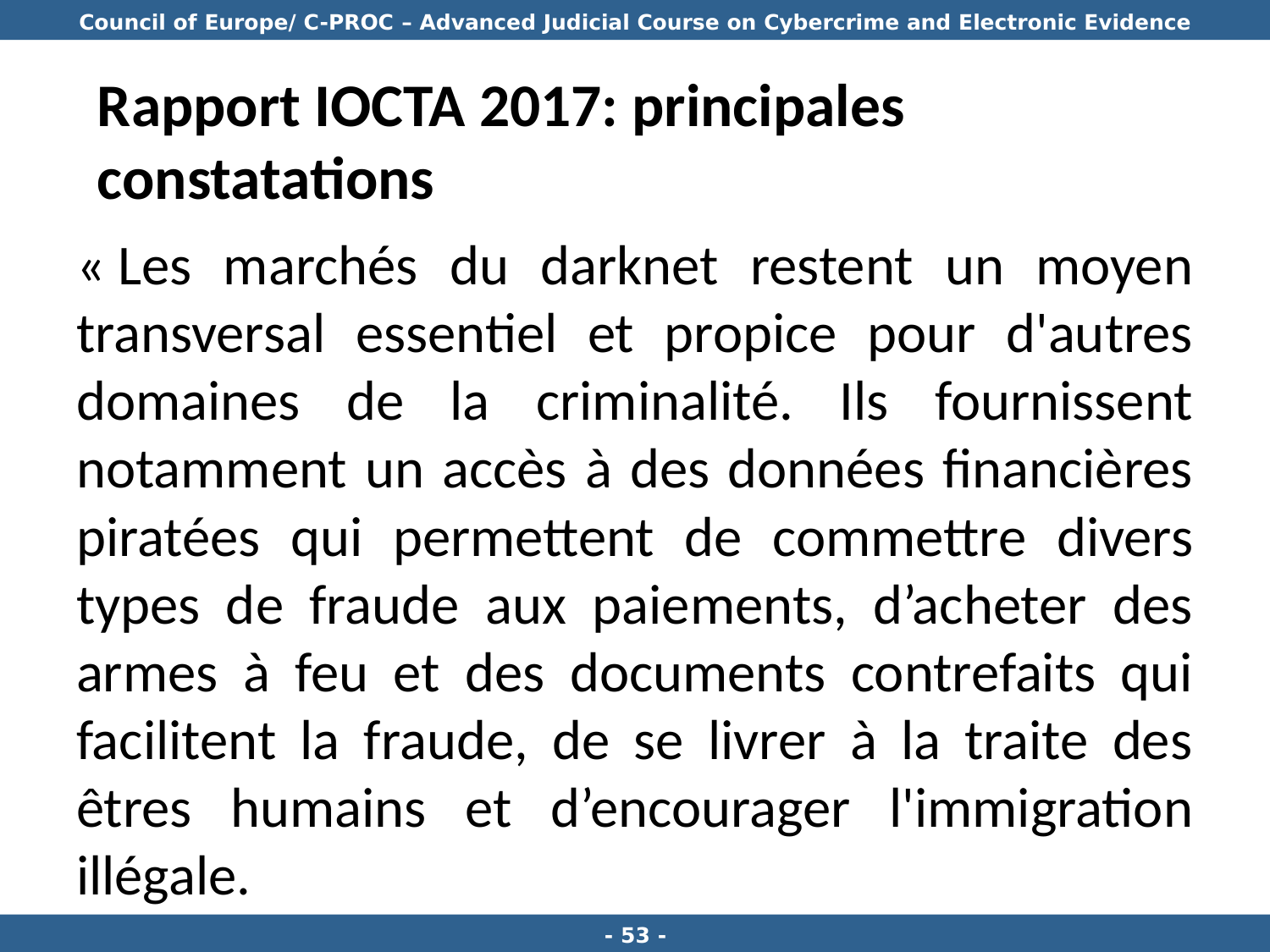

Rapport IOCTA 2017: principales constatations
« Les marchés du darknet restent un moyen transversal essentiel et propice pour d'autres domaines de la criminalité. Ils fournissent notamment un accès à des données financières piratées qui permettent de commettre divers types de fraude aux paiements, d’acheter des armes à feu et des documents contrefaits qui facilitent la fraude, de se livrer à la traite des êtres humains et d’encourager l'immigration illégale.